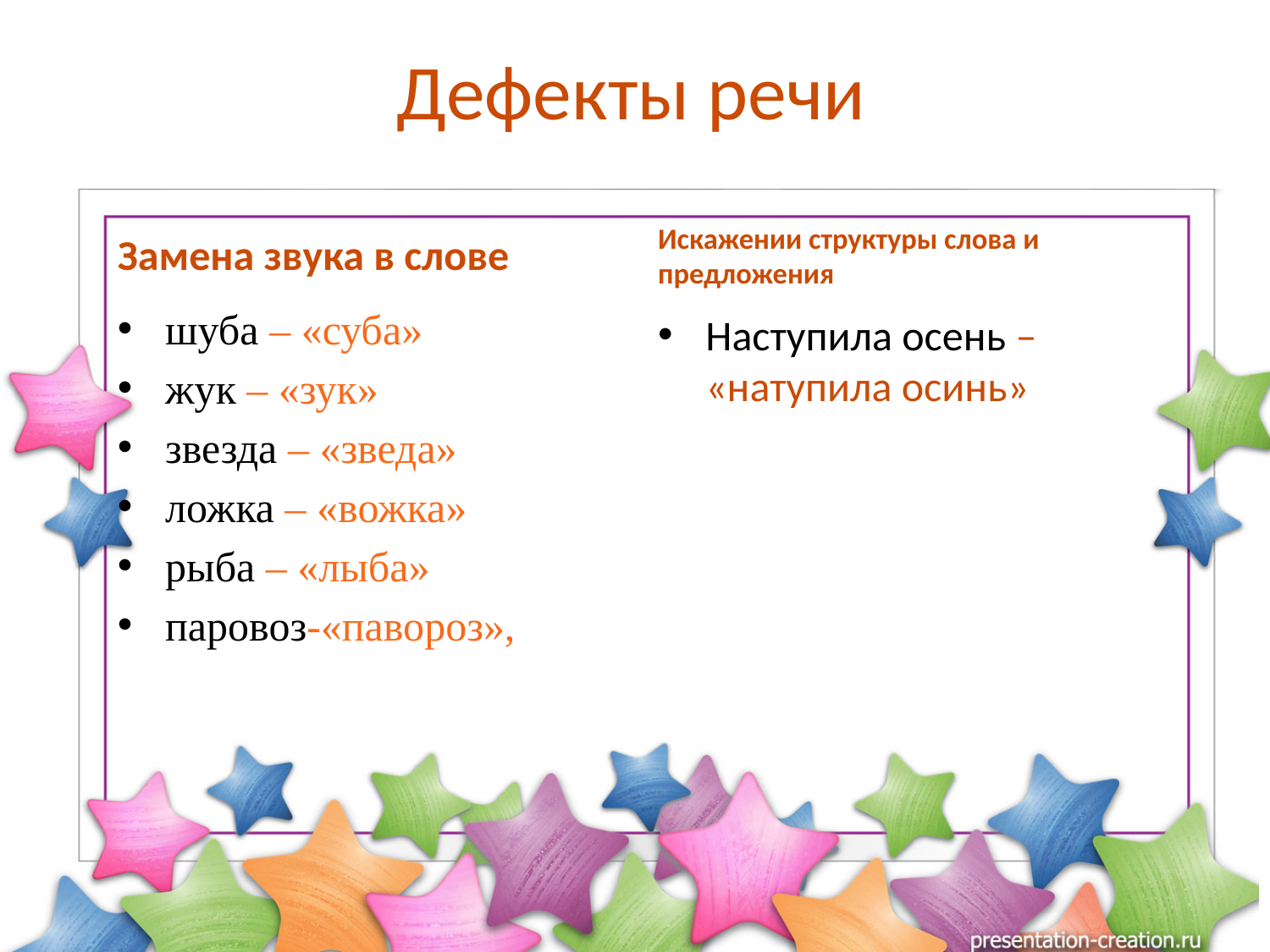

# Дефекты речи
Замена звука в слове
Искажении структуры слова и предложения
шуба – «суба»
жук – «зук»
звезда – «зведа»
ложка – «вожка»
рыба – «лыба»
паровоз-«павороз»,
Наступила осень – «натупила осинь»